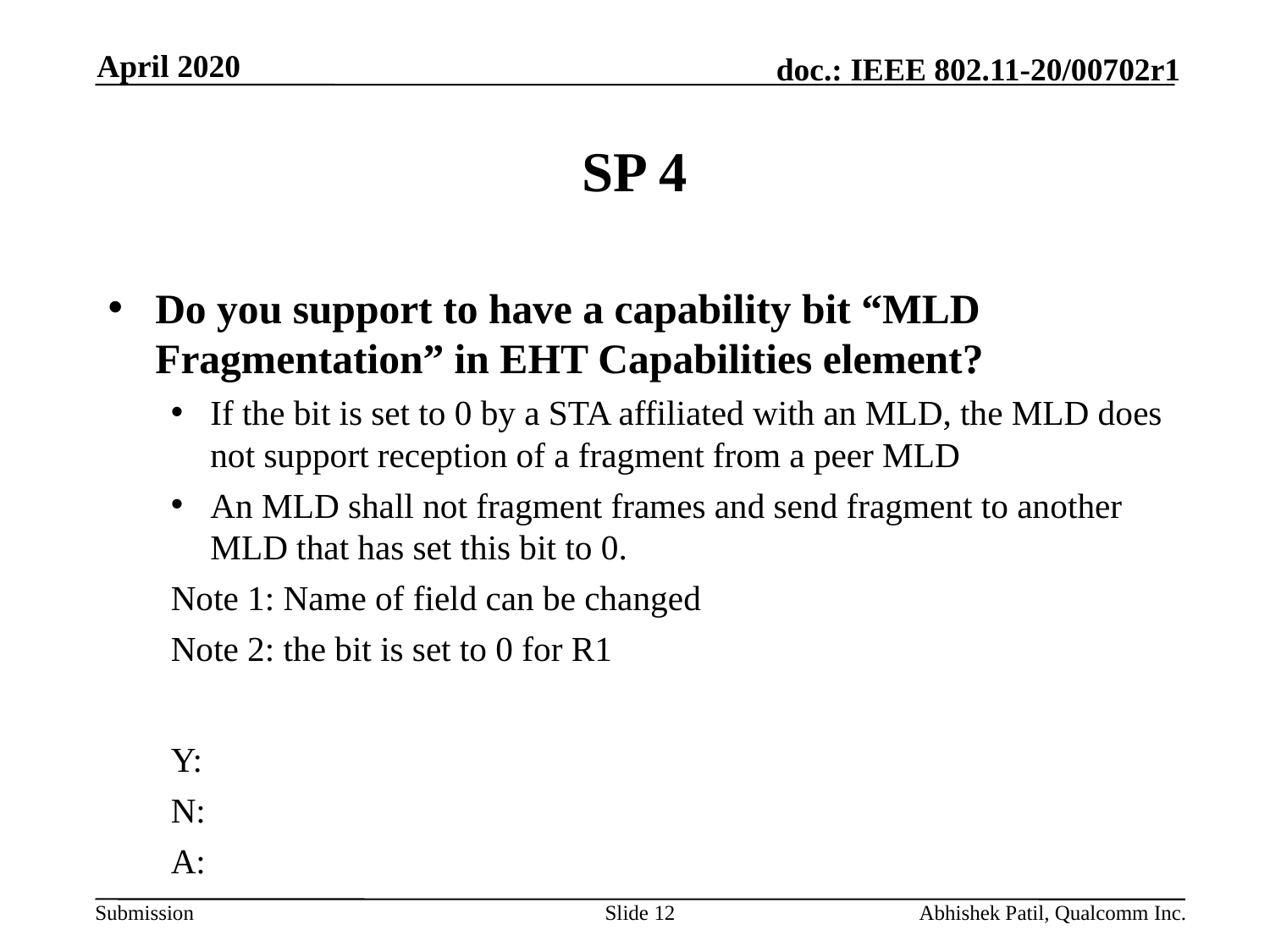

April 2020
# SP 4
Do you support to have a capability bit “MLD Fragmentation” in EHT Capabilities element?
If the bit is set to 0 by a STA affiliated with an MLD, the MLD does not support reception of a fragment from a peer MLD
An MLD shall not fragment frames and send fragment to another MLD that has set this bit to 0.
Note 1: Name of field can be changed
Note 2: the bit is set to 0 for R1

Y:
N:
A:
Slide 12
Abhishek Patil, Qualcomm Inc.